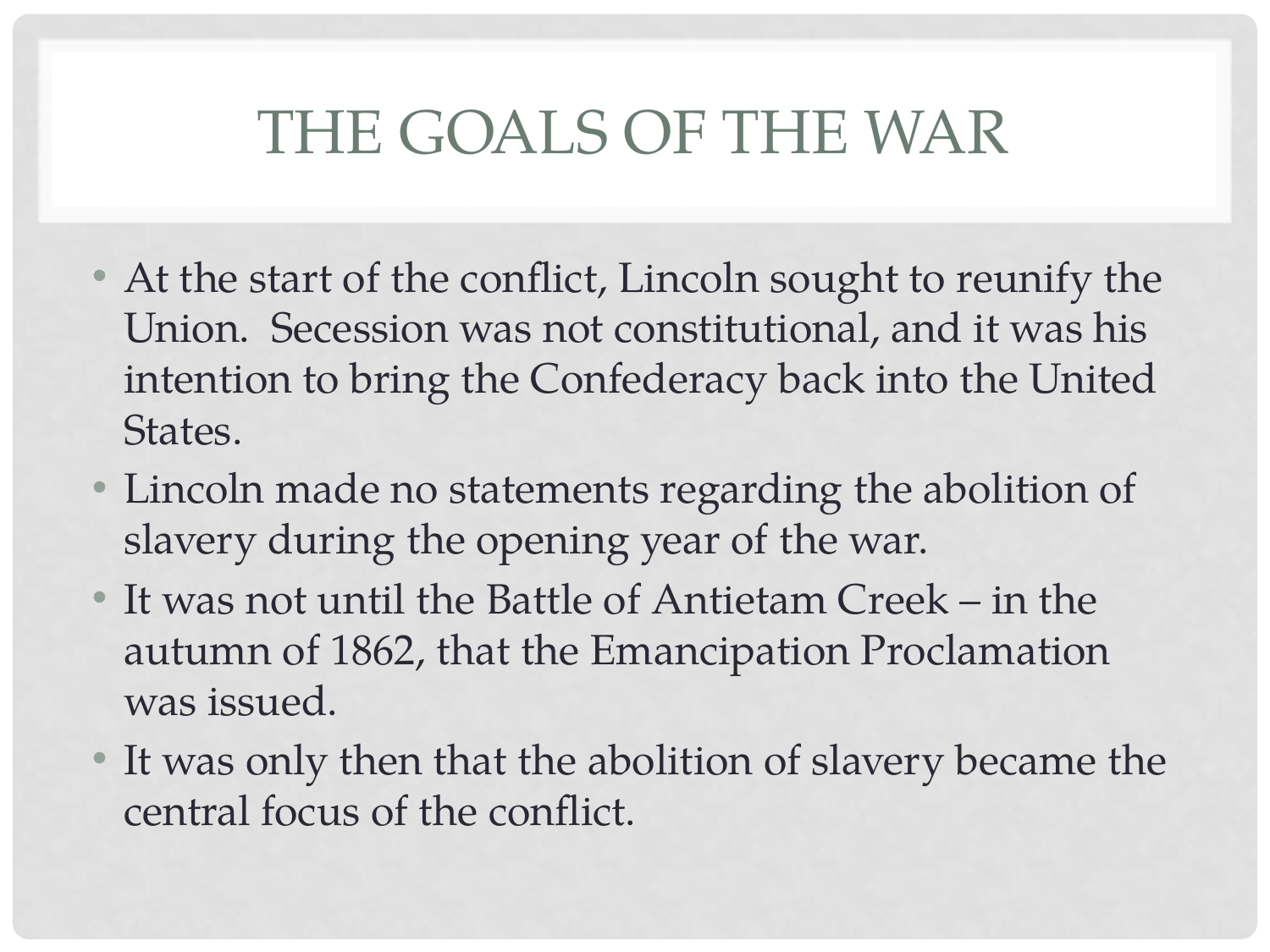

# The goals of the war
At the start of the conflict, Lincoln sought to reunify the Union.  Secession was not constitutional, and it was his intention to bring the Confederacy back into the United States.
Lincoln made no statements regarding the abolition of slavery during the opening year of the war.
It was not until the Battle of Antietam Creek – in the autumn of 1862, that the Emancipation Proclamation was issued.
It was only then that the abolition of slavery became the central focus of the conflict.